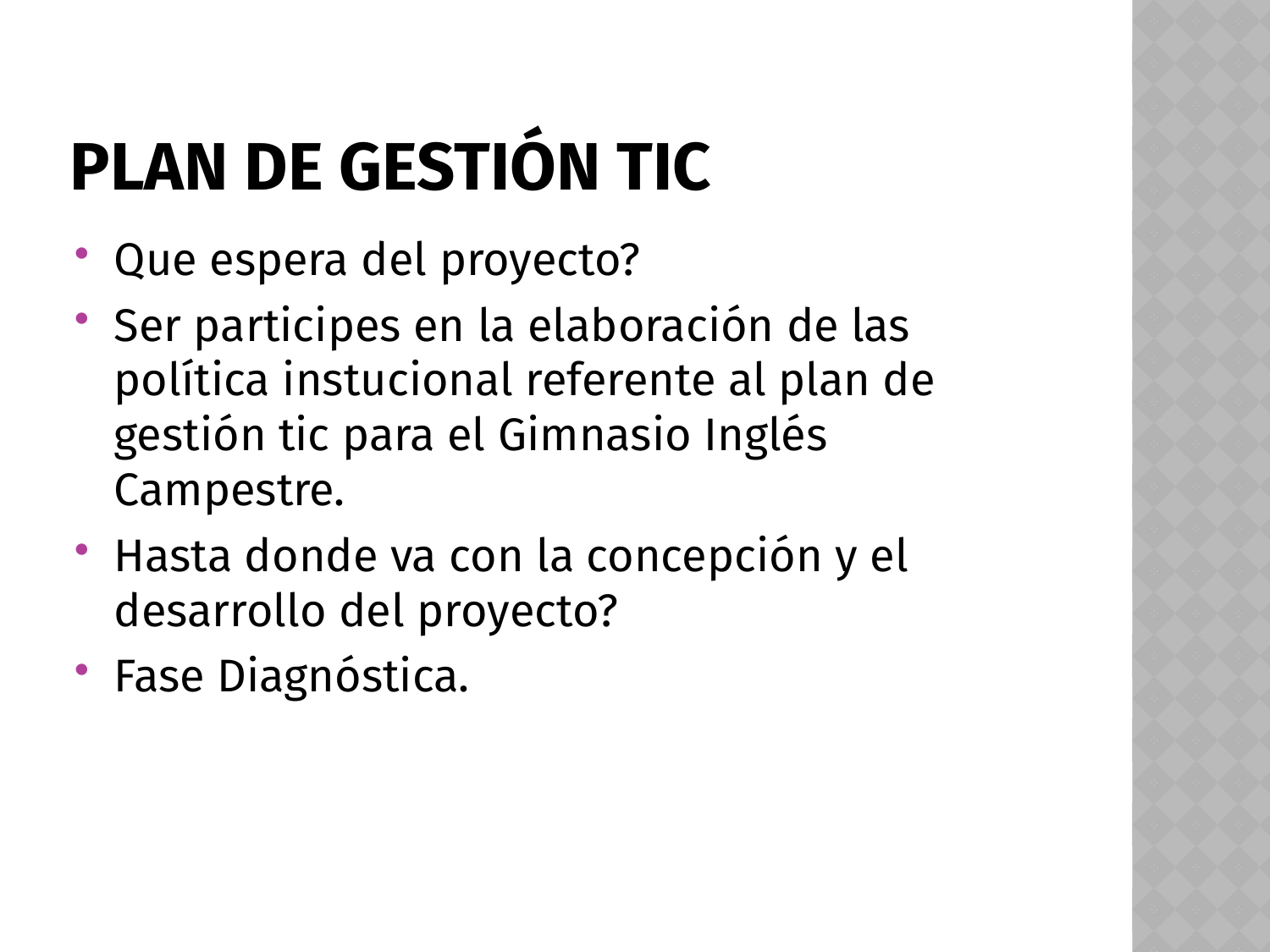

# Plan de Gestión Tic
Que espera del proyecto?
Ser participes en la elaboración de las política instucional referente al plan de gestión tic para el Gimnasio Inglés Campestre.
Hasta donde va con la concepción y el desarrollo del proyecto?
Fase Diagnóstica.